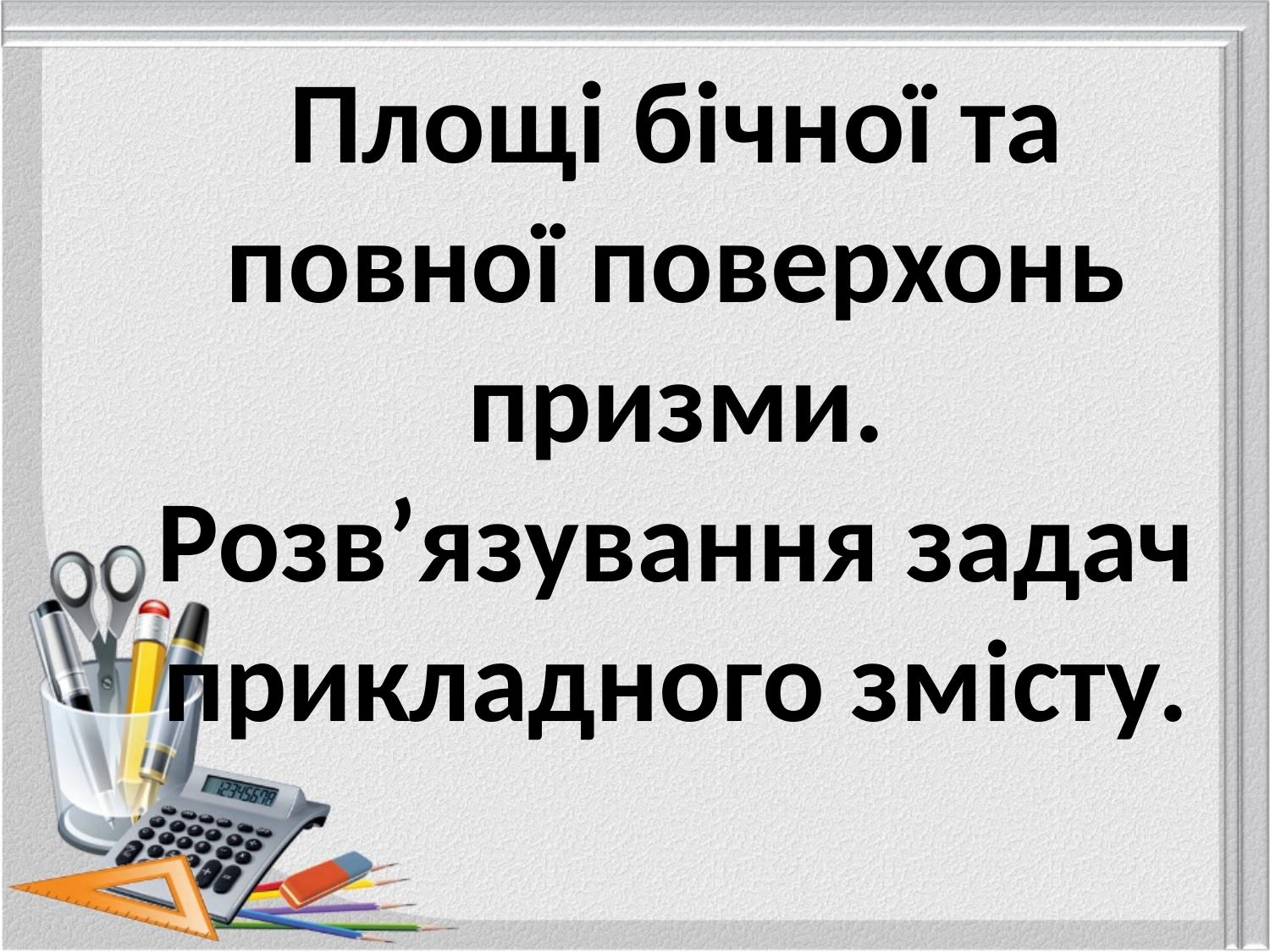

# Площі бічної та повної поверхонь призми. Розв’язування задач прикладного змісту.